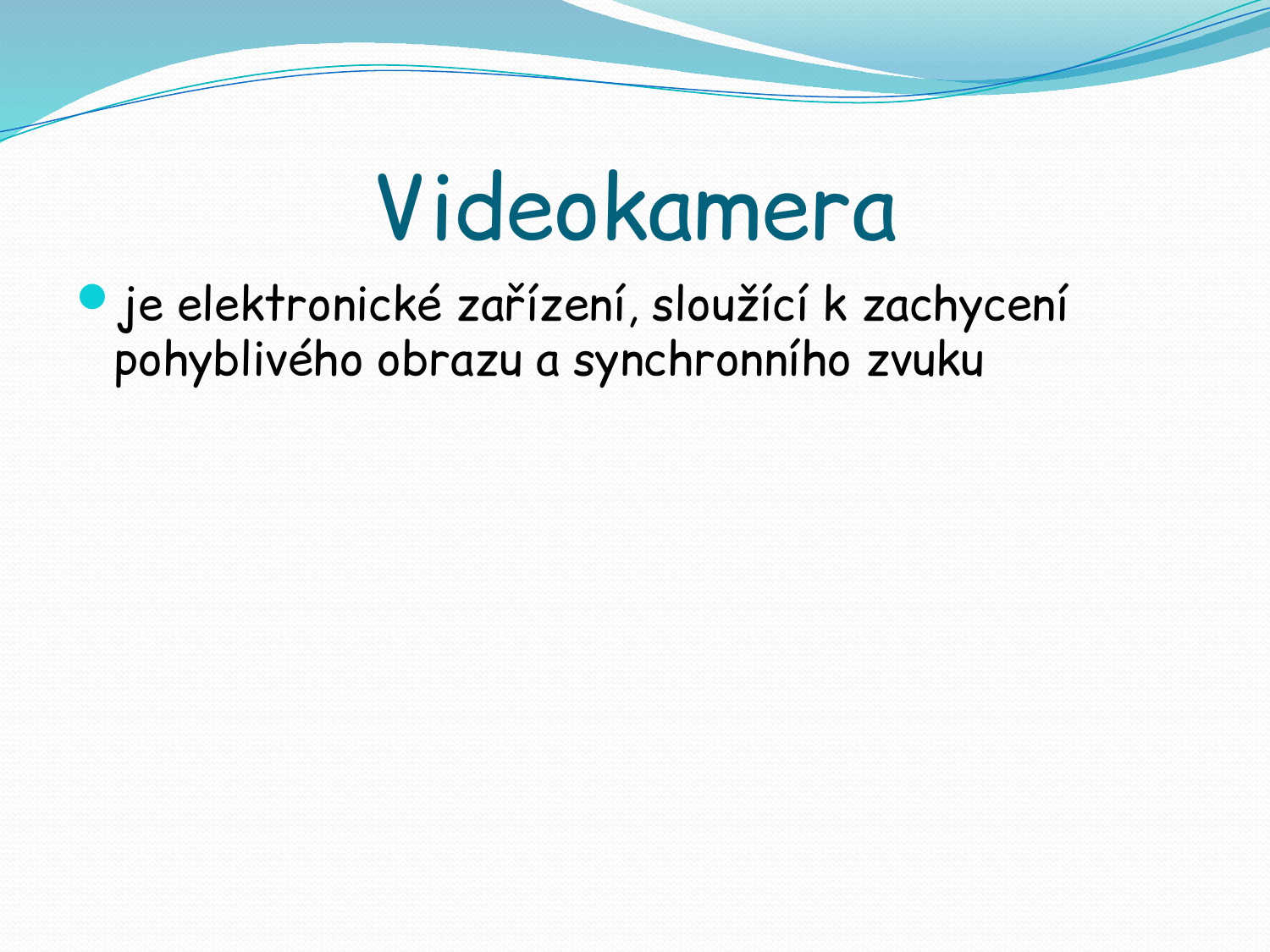

# Videokamera
je elektronické zařízení, sloužící k zachycení pohyblivého obrazu a synchronního zvuku